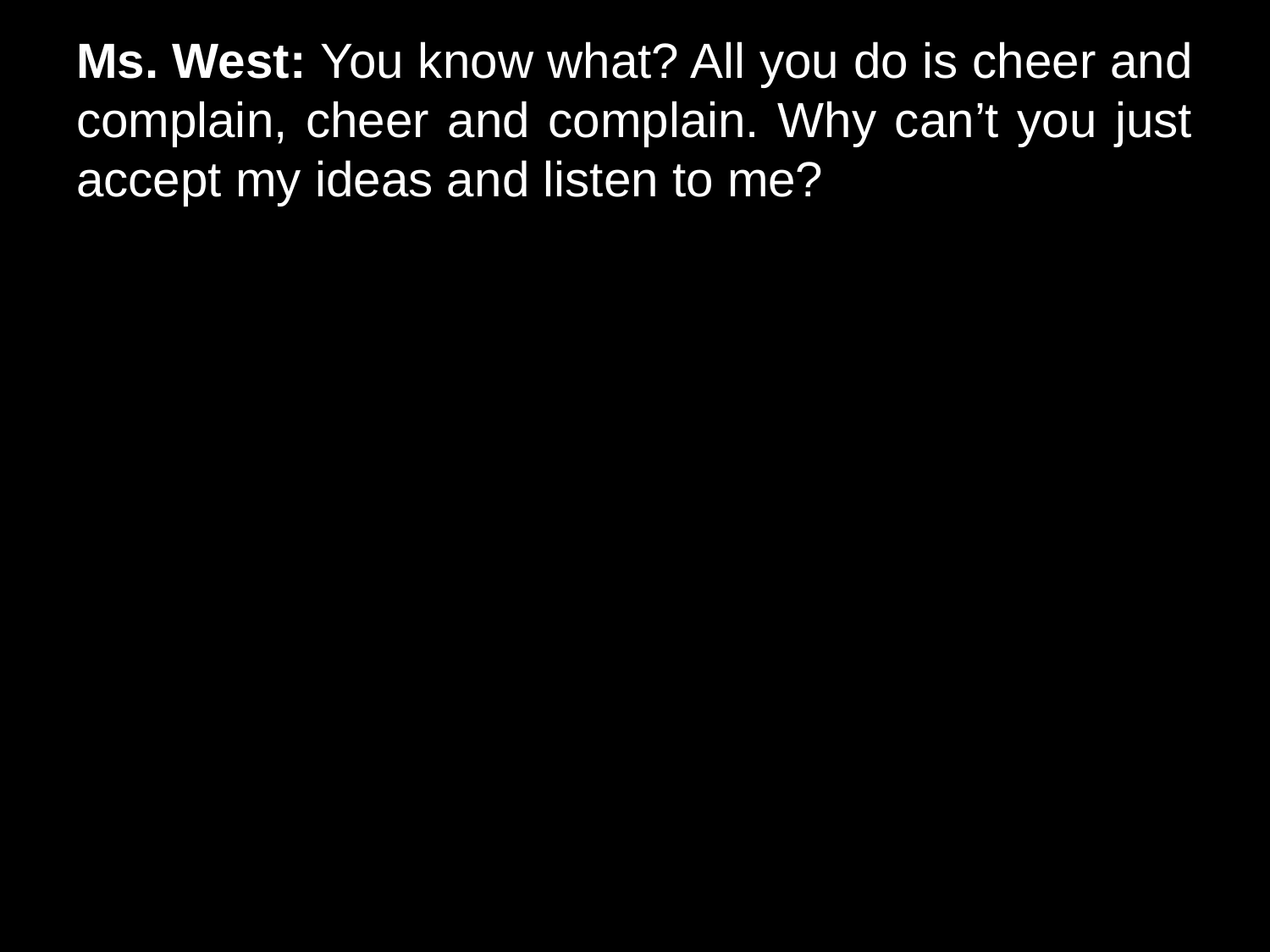

# Ms. West: You know what? All you do is cheer and complain, cheer and complain. Why can’t you just accept my ideas and listen to me?